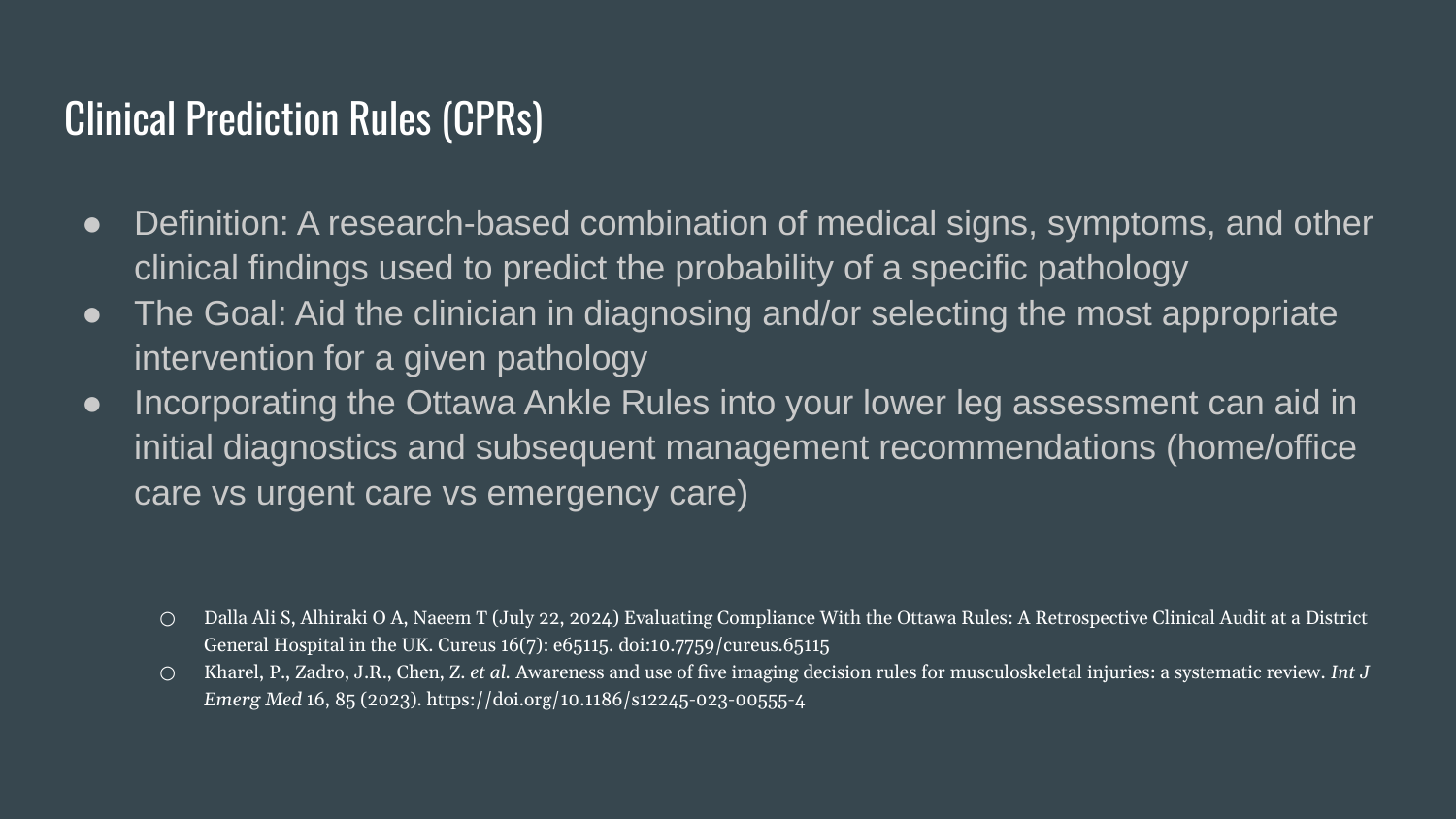

# Clinical Prediction Rules (CPRs)
Definition: A research-based combination of medical signs, symptoms, and other clinical findings used to predict the probability of a specific pathology
The Goal: Aid the clinician in diagnosing and/or selecting the most appropriate intervention for a given pathology
Incorporating the Ottawa Ankle Rules into your lower leg assessment can aid in initial diagnostics and subsequent management recommendations (home/office care vs urgent care vs emergency care)

Dalla Ali S, Alhiraki O A, Naeem T (July 22, 2024) Evaluating Compliance With the Ottawa Rules: A Retrospective Clinical Audit at a District General Hospital in the UK. Cureus 16(7): e65115. doi:10.7759/cureus.65115
Kharel, P., Zadro, J.R., Chen, Z. et al. Awareness and use of five imaging decision rules for musculoskeletal injuries: a systematic review. Int J Emerg Med 16, 85 (2023). https://doi.org/10.1186/s12245-023-00555-4